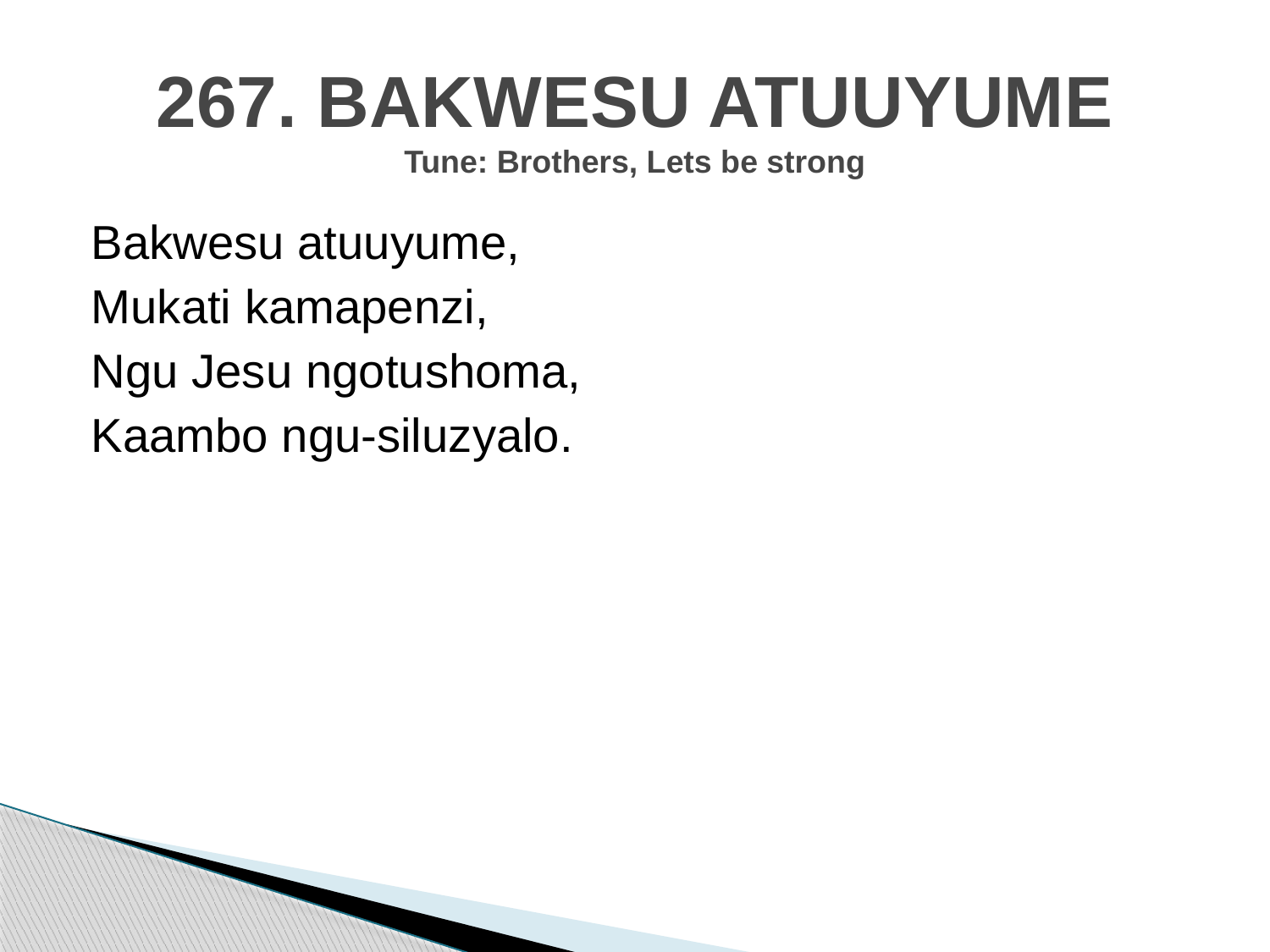

# 267. BAKWESU ATUUYUME Tune: Brothers, Lets be strong
Bakwesu atuuyume,
Mukati kamapenzi,
Ngu Jesu ngotushoma,
Kaambo ngu-siluzyalo.